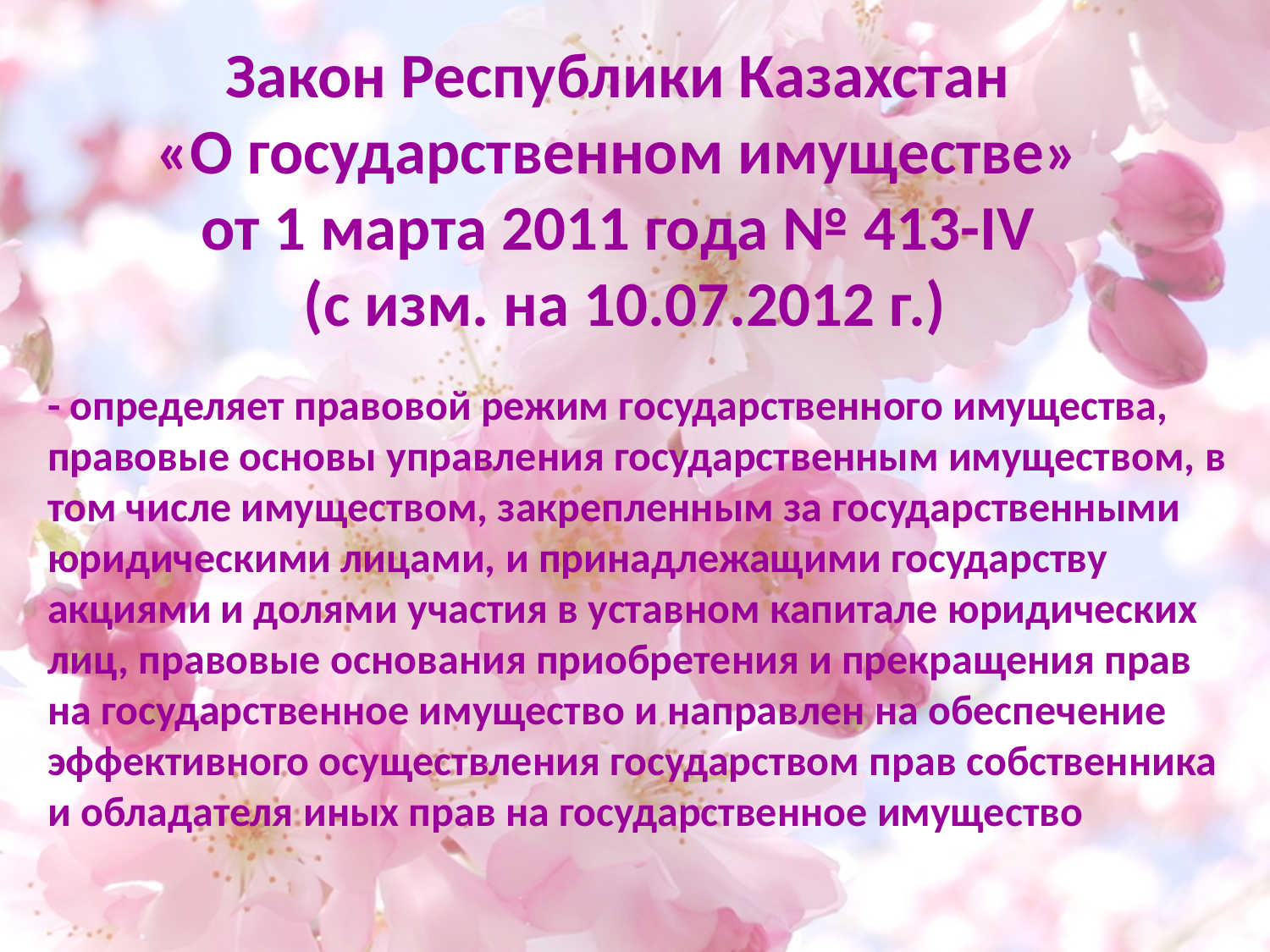

# Закон Республики Казахстан «О государственном имуществе» от 1 марта 2011 года № 413-IV (с изм. на 10.07.2012 г.)
- определяет правовой режим государственного имущества, правовые основы управления государственным имуществом, в том числе имуществом, закрепленным за государственными юридическими лицами, и принадлежащими государству акциями и долями участия в уставном капитале юридических лиц, правовые основания приобретения и прекращения прав на государственное имущество и направлен на обеспечение эффективного осуществления государством прав собственника и обладателя иных прав на государственное имущество